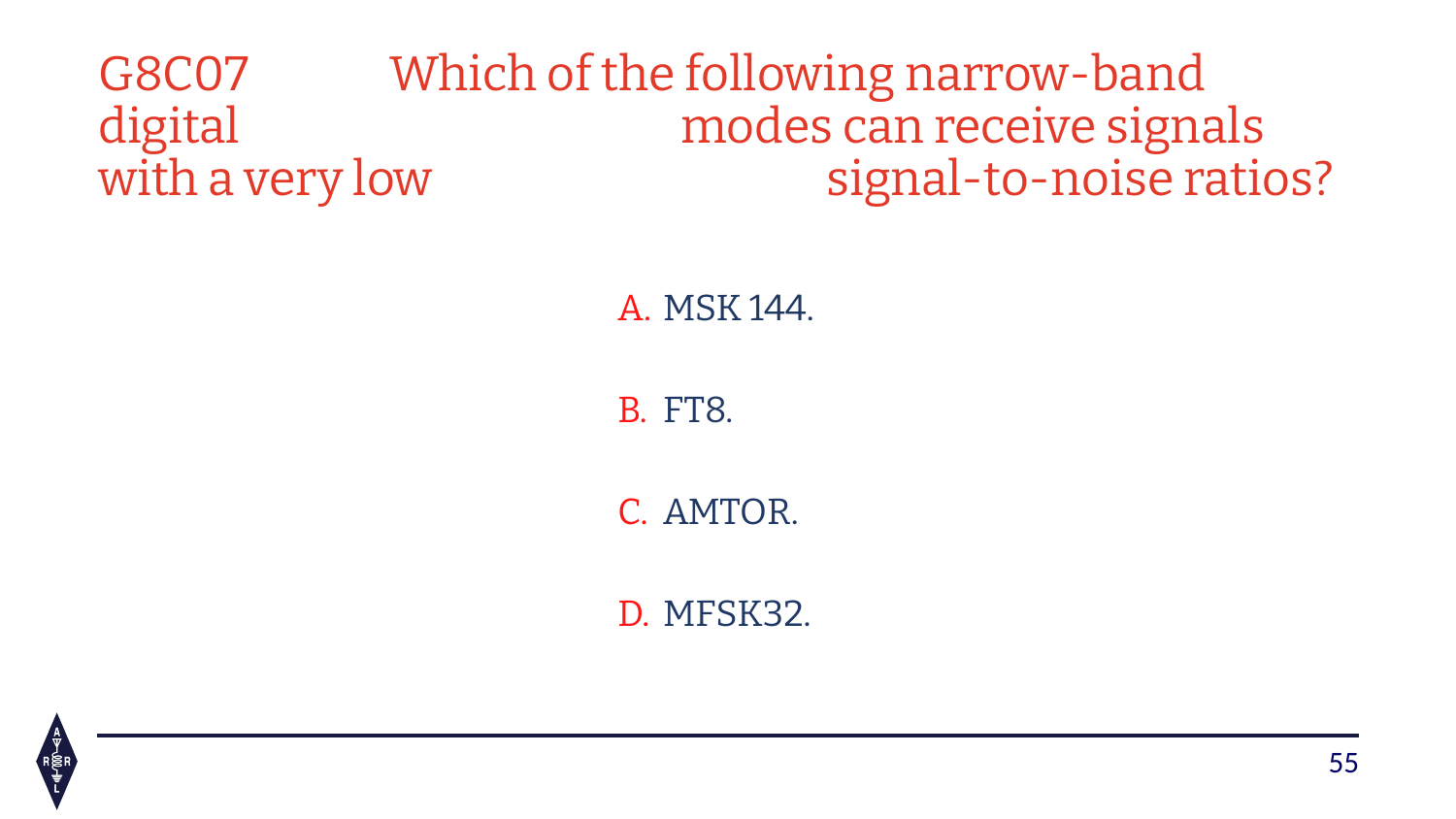

# G8C07	Which of the following narrow-band digital 			modes can receive signals with a very low 			signal-to-noise ratios?

MSK 144.

FT8.

AMTOR.

MFSK32.
55